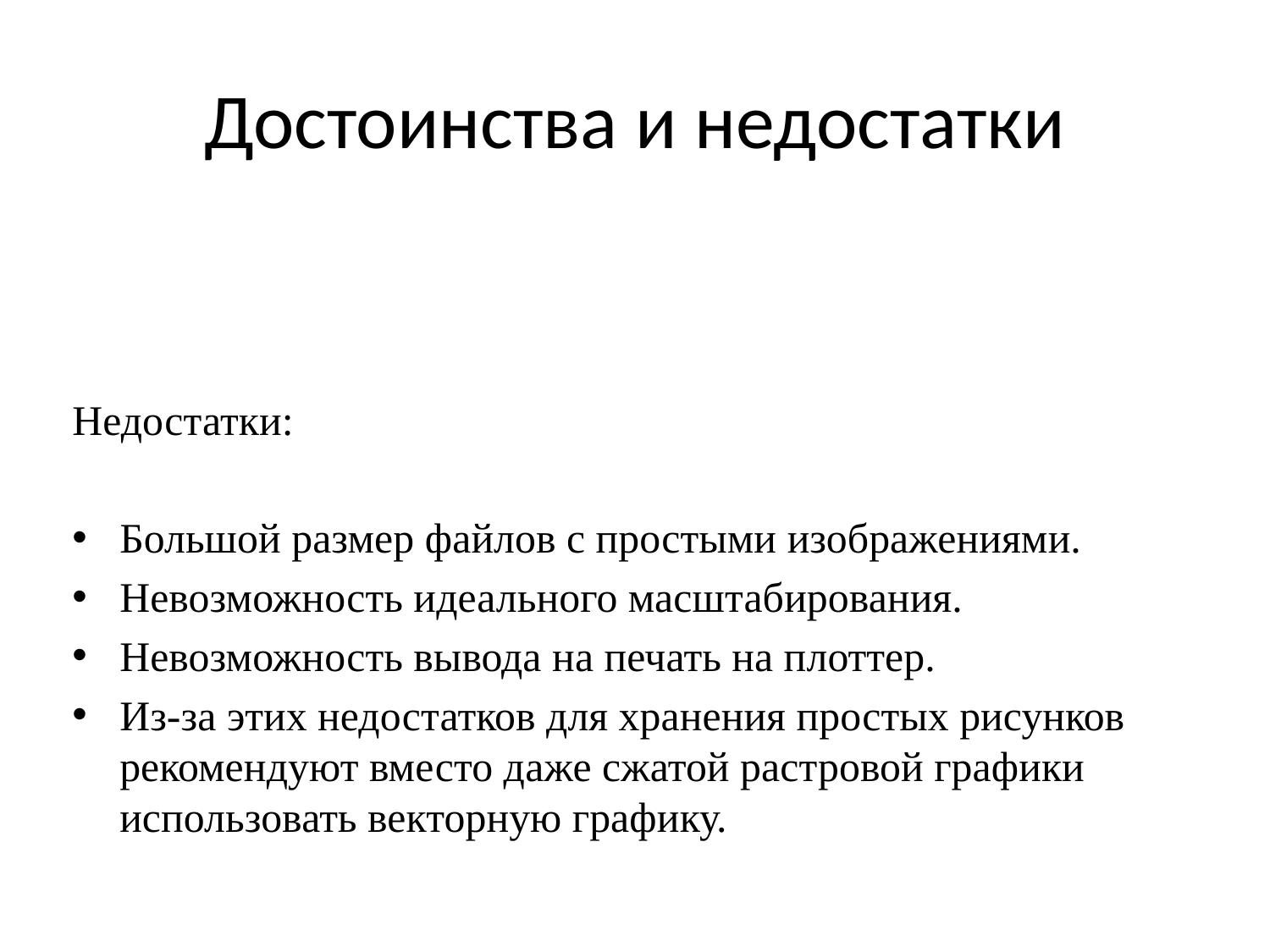

# Достоинства и недостатки
Недостатки:

Большой размер файлов с простыми изображениями.
Невозможность идеального масштабирования.
Невозможность вывода на печать на плоттер.
Из‑за этих недостатков для хранения простых рисунков рекомендуют вместо даже сжатой растровой графики использовать векторную графику.